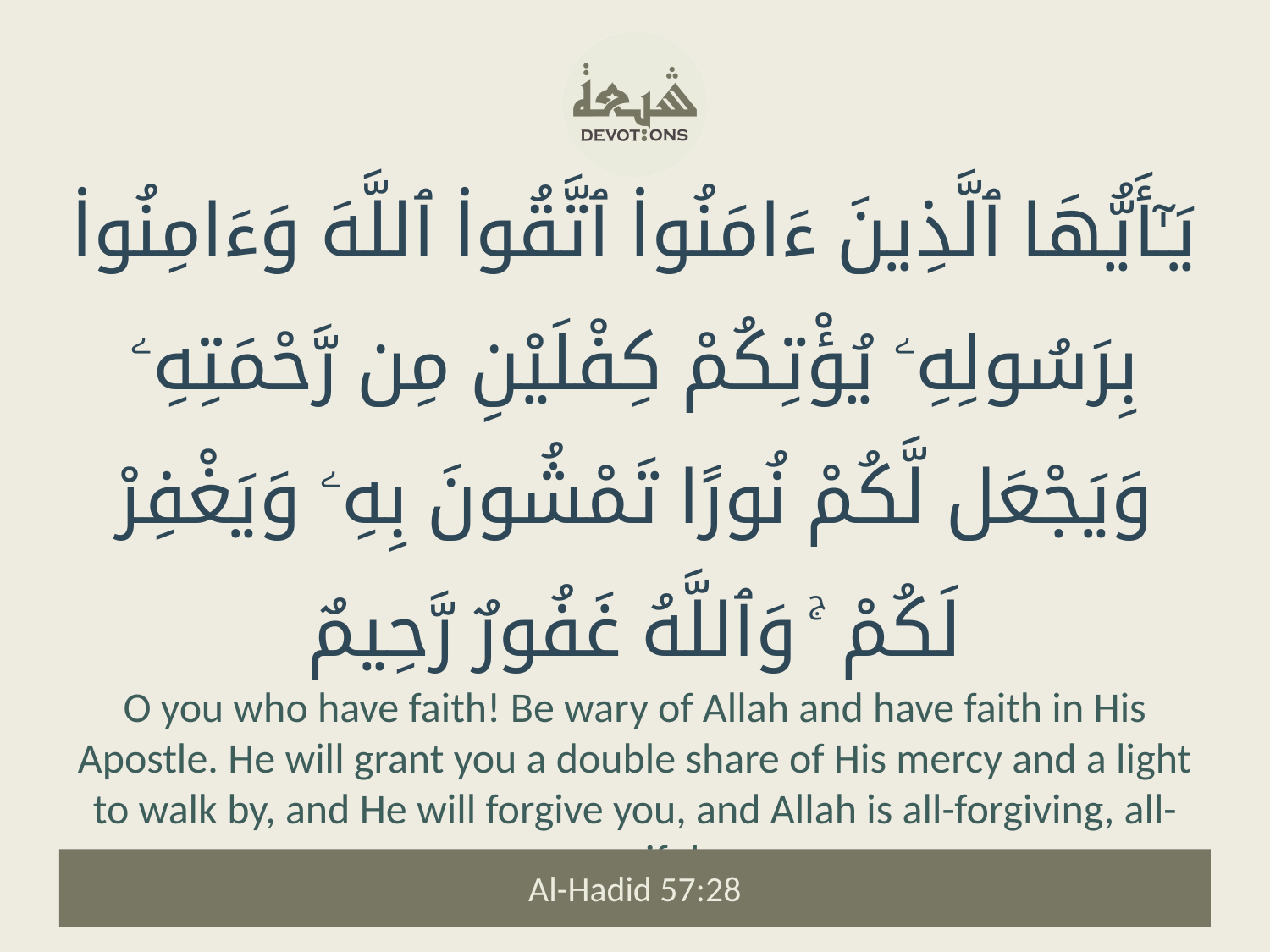

يَـٰٓأَيُّهَا ٱلَّذِينَ ءَامَنُوا۟ ٱتَّقُوا۟ ٱللَّهَ وَءَامِنُوا۟ بِرَسُولِهِۦ يُؤْتِكُمْ كِفْلَيْنِ مِن رَّحْمَتِهِۦ وَيَجْعَل لَّكُمْ نُورًا تَمْشُونَ بِهِۦ وَيَغْفِرْ لَكُمْ ۚ وَٱللَّهُ غَفُورٌ رَّحِيمٌ
O you who have faith! Be wary of Allah and have faith in His Apostle. He will grant you a double share of His mercy and a light to walk by, and He will forgive you, and Allah is all-forgiving, all-merciful;
Al-Hadid 57:28